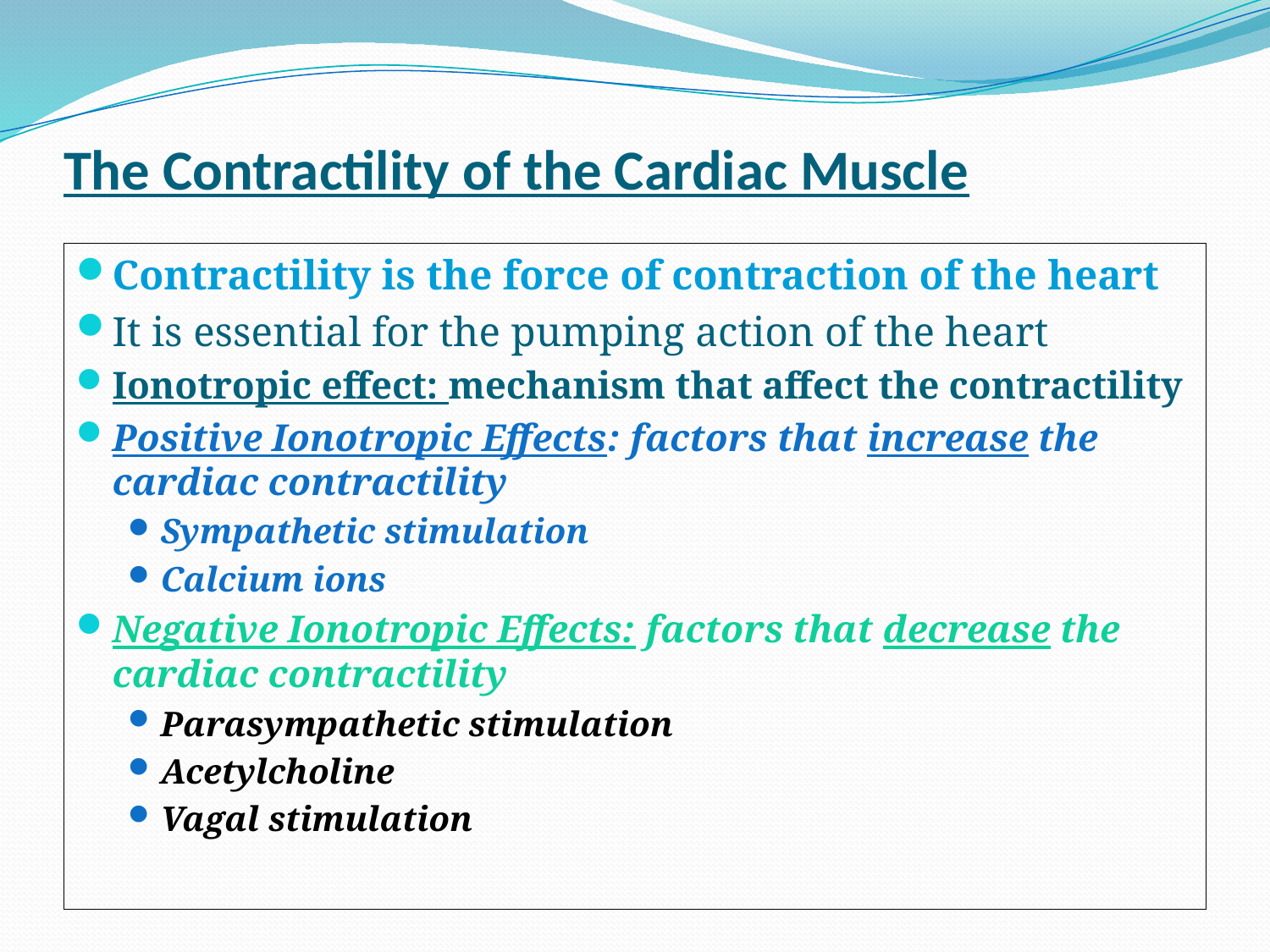

# The Contractility of the Cardiac Muscle
Contractility is the force of contraction of the heart
It is essential for the pumping action of the heart
Ionotropic effect: mechanism that affect the contractility
Positive Ionotropic Effects: factors that increase the cardiac contractility
Sympathetic stimulation
Calcium ions
Negative Ionotropic Effects: factors that decrease the cardiac contractility
Parasympathetic stimulation
Acetylcholine
Vagal stimulation